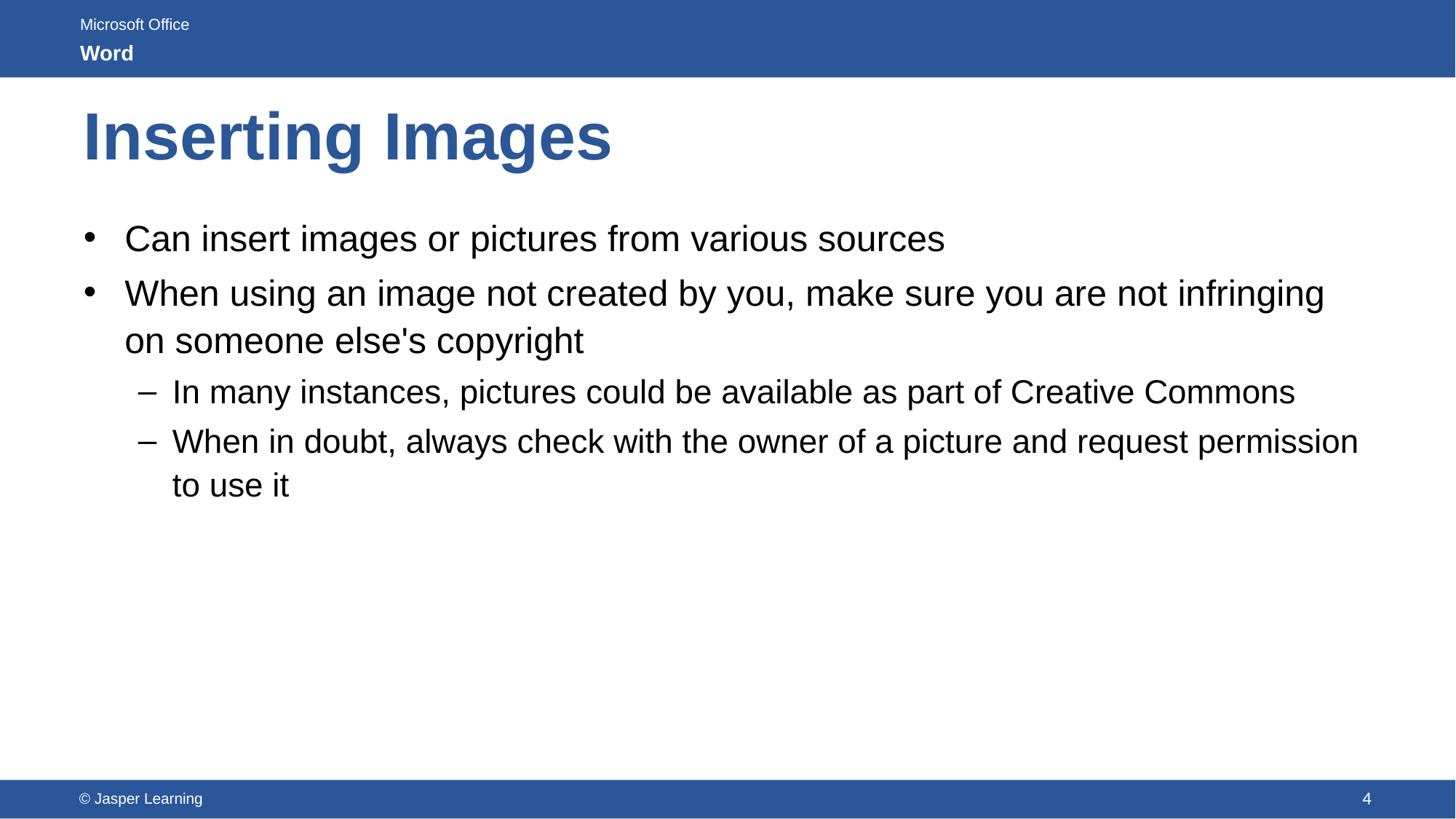

# Inserting Images
Can insert images or pictures from various sources
When using an image not created by you, make sure you are not infringing on someone else's copyright
In many instances, pictures could be available as part of Creative Commons
When in doubt, always check with the owner of a picture and request permission to use it
4
© Jasper Learning